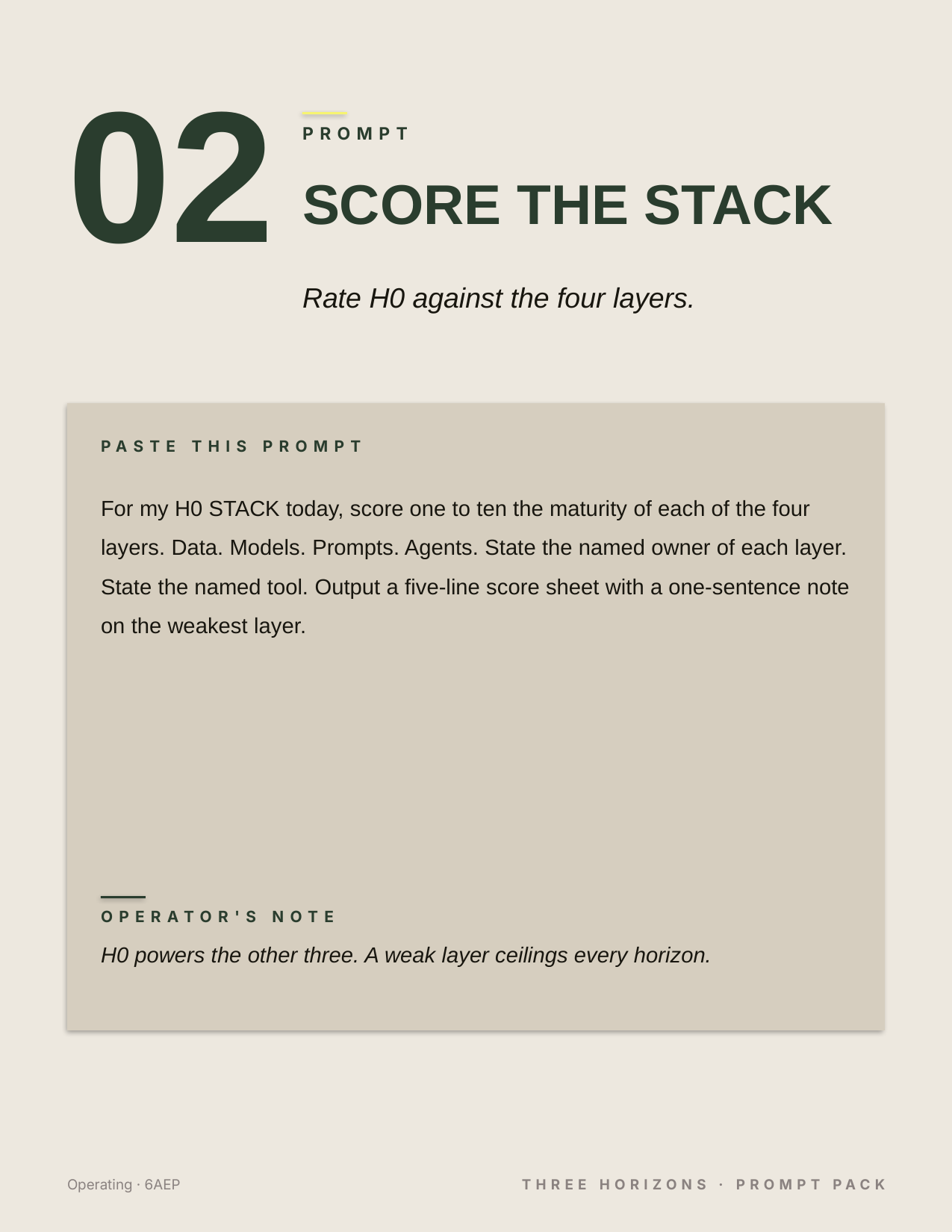

02

PROMPT
SCORE THE STACK
Rate H0 against the four layers.

PASTE THIS PROMPT
For my H0 STACK today, score one to ten the maturity of each of the four layers. Data. Models. Prompts. Agents. State the named owner of each layer. State the named tool. Output a five-line score sheet with a one-sentence note on the weakest layer.

OPERATOR'S NOTE
H0 powers the other three. A weak layer ceilings every horizon.
Operating · 6AEP
THREE HORIZONS · PROMPT PACK